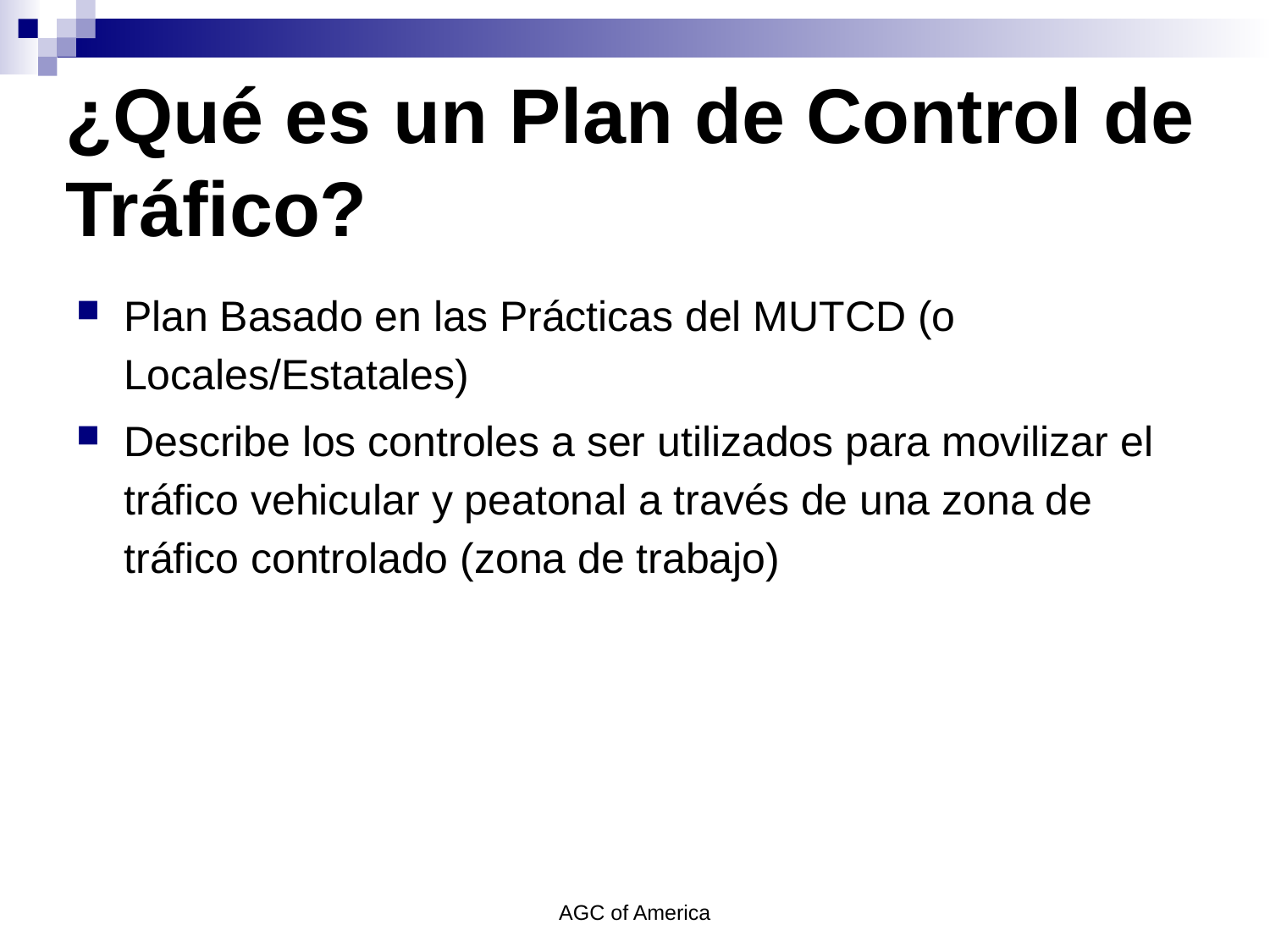

# ¿Qué es un Plan de Control de Tráfico?
Plan Basado en las Prácticas del MUTCD (o Locales/Estatales)
Describe los controles a ser utilizados para movilizar el tráfico vehicular y peatonal a través de una zona de tráfico controlado (zona de trabajo)
AGC of America